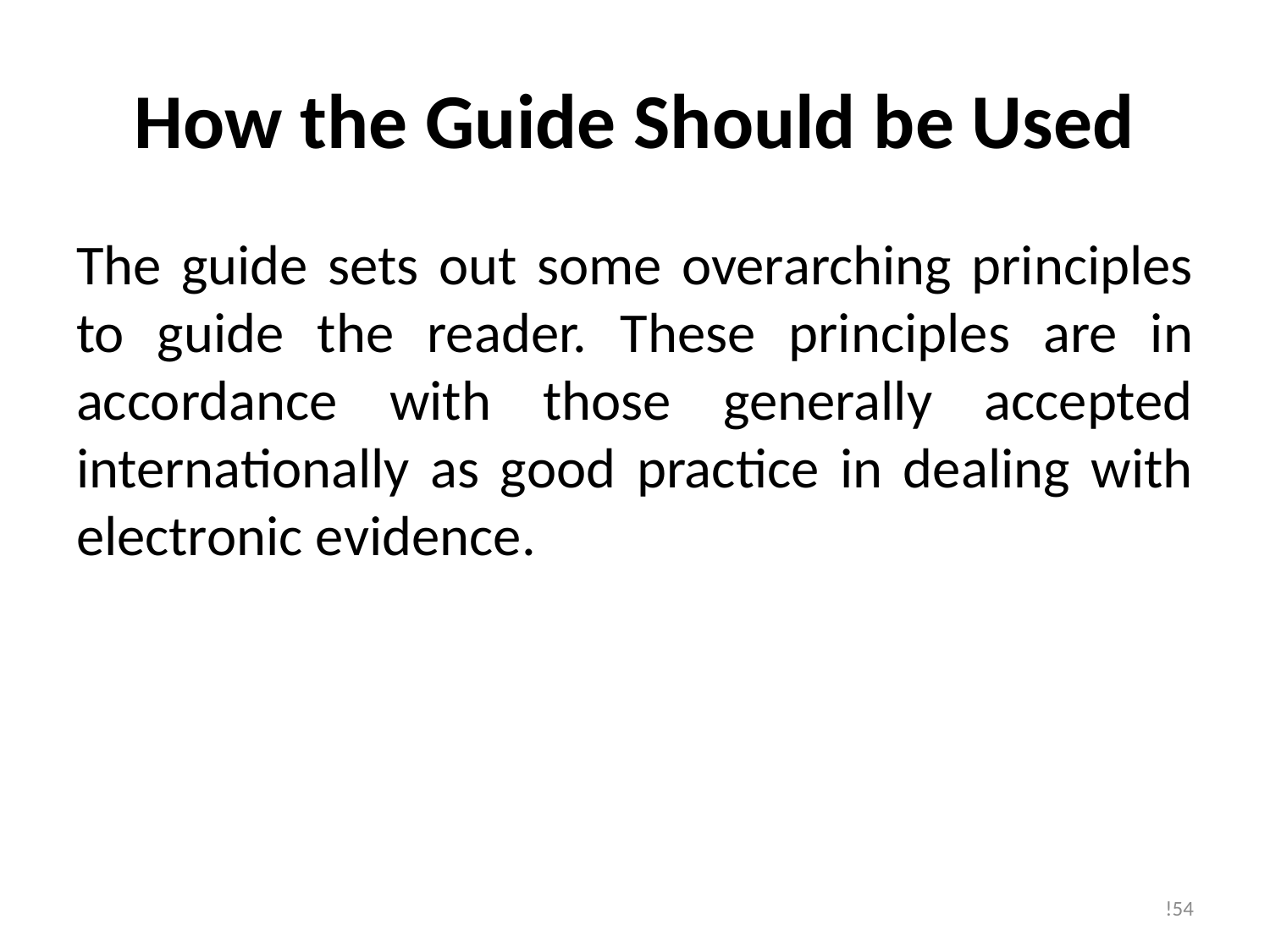

# How the Guide Should be Used
The guide sets out some overarching principles to guide the reader. These principles are in accordance with those generally accepted internationally as good practice in dealing with electronic evidence.

!54